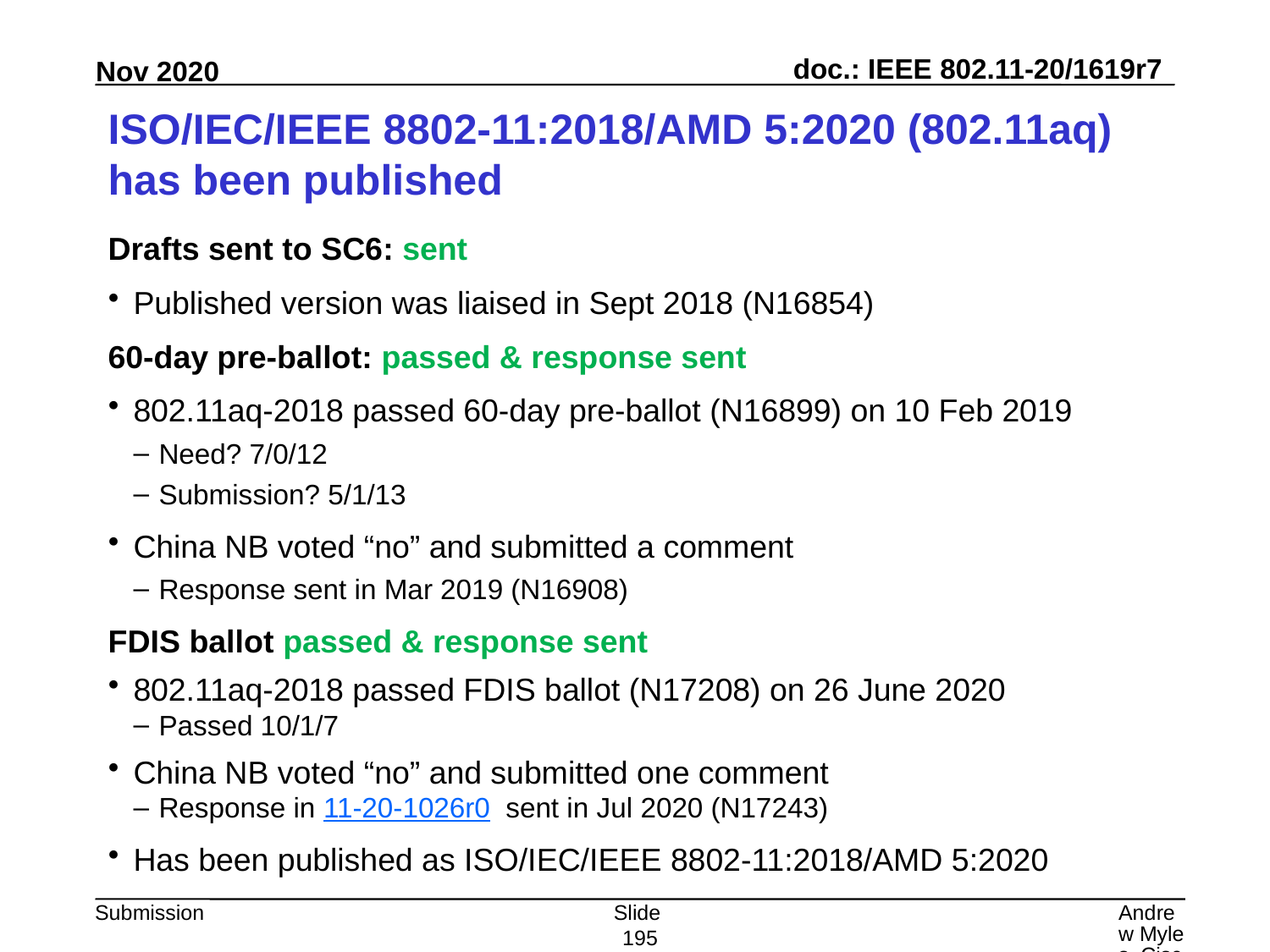

# ISO/IEC/IEEE 8802-11:2018/AMD 5:2020 (802.11aq) has been published
Drafts sent to SC6: sent
Published version was liaised in Sept 2018 (N16854)
60-day pre-ballot: passed & response sent
802.11aq-2018 passed 60-day pre-ballot (N16899) on 10 Feb 2019
Need? 7/0/12
Submission? 5/1/13
China NB voted “no” and submitted a comment
Response sent in Mar 2019 (N16908)
FDIS ballot passed & response sent
802.11aq-2018 passed FDIS ballot (N17208) on 26 June 2020
Passed 10/1/7
China NB voted “no” and submitted one comment
Response in 11-20-1026r0  sent in Jul 2020 (N17243)
Has been published as ISO/IEC/IEEE 8802-11:2018/AMD 5:2020
Slide 195
Andrew Myles, Cisco